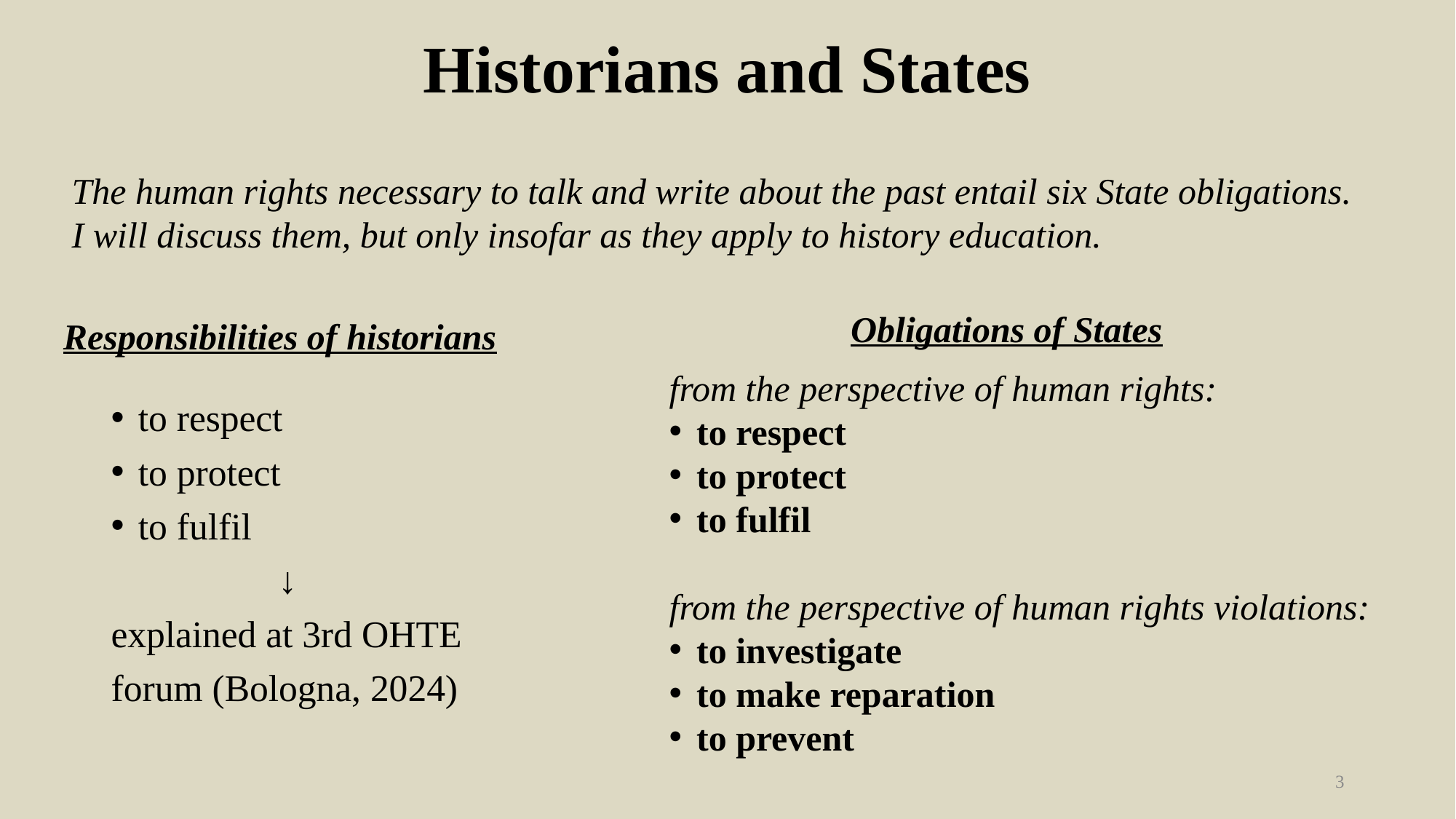

# Historians and States
The human rights necessary to talk and write about the past entail six State obligations.
I will discuss them, but only insofar as they apply to history education.
Obligations of States
Responsibilities of historians

to respect
to protect
to fulfil
↓
explained at 3rd OHTE forum (Bologna, 2024)
from the perspective of human rights:
to respect
to protect
to fulfil

from the perspective of human rights violations:
to investigate
to make reparation
to prevent
3